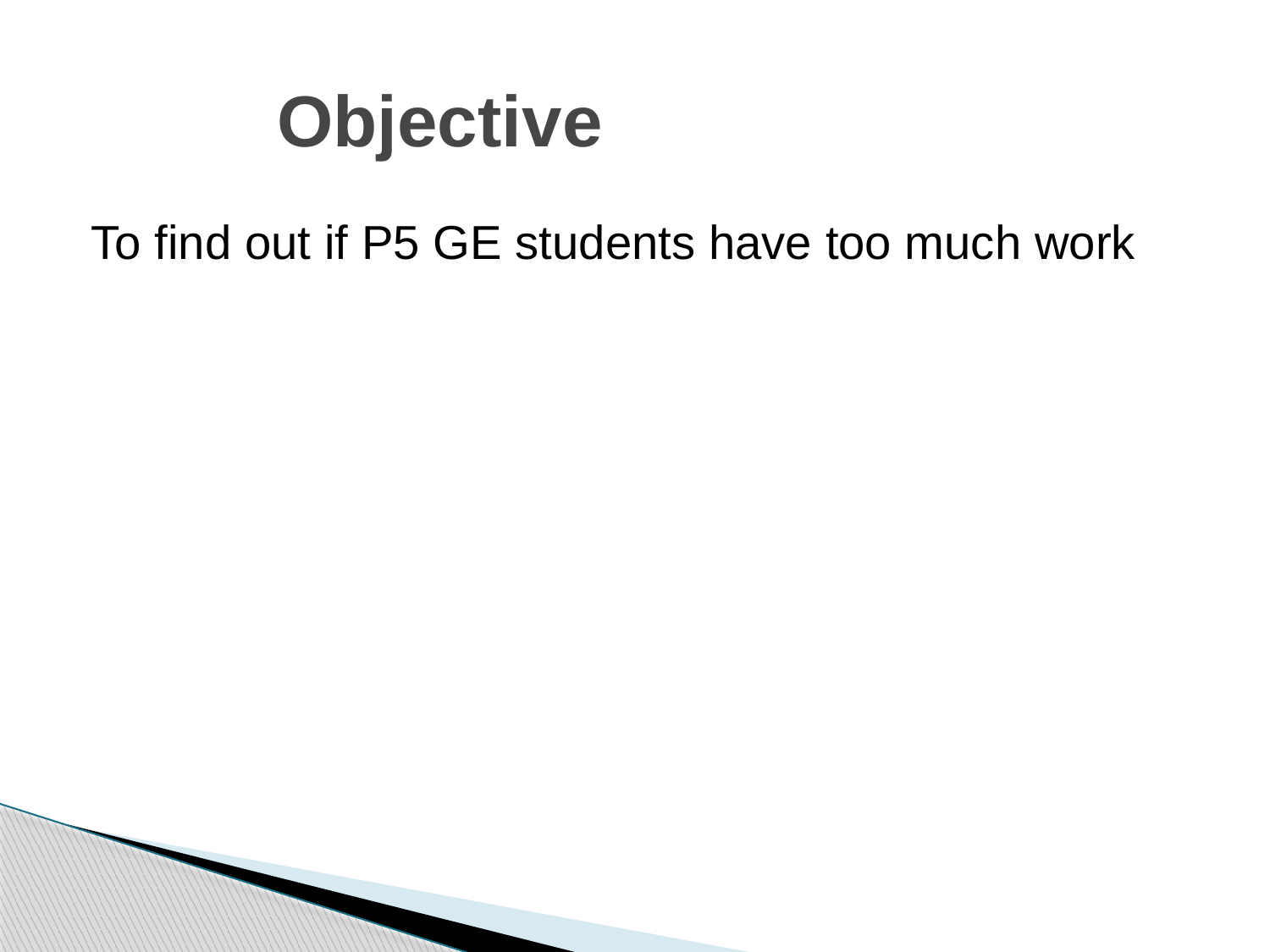

# Objective
To find out if P5 GE students have too much work